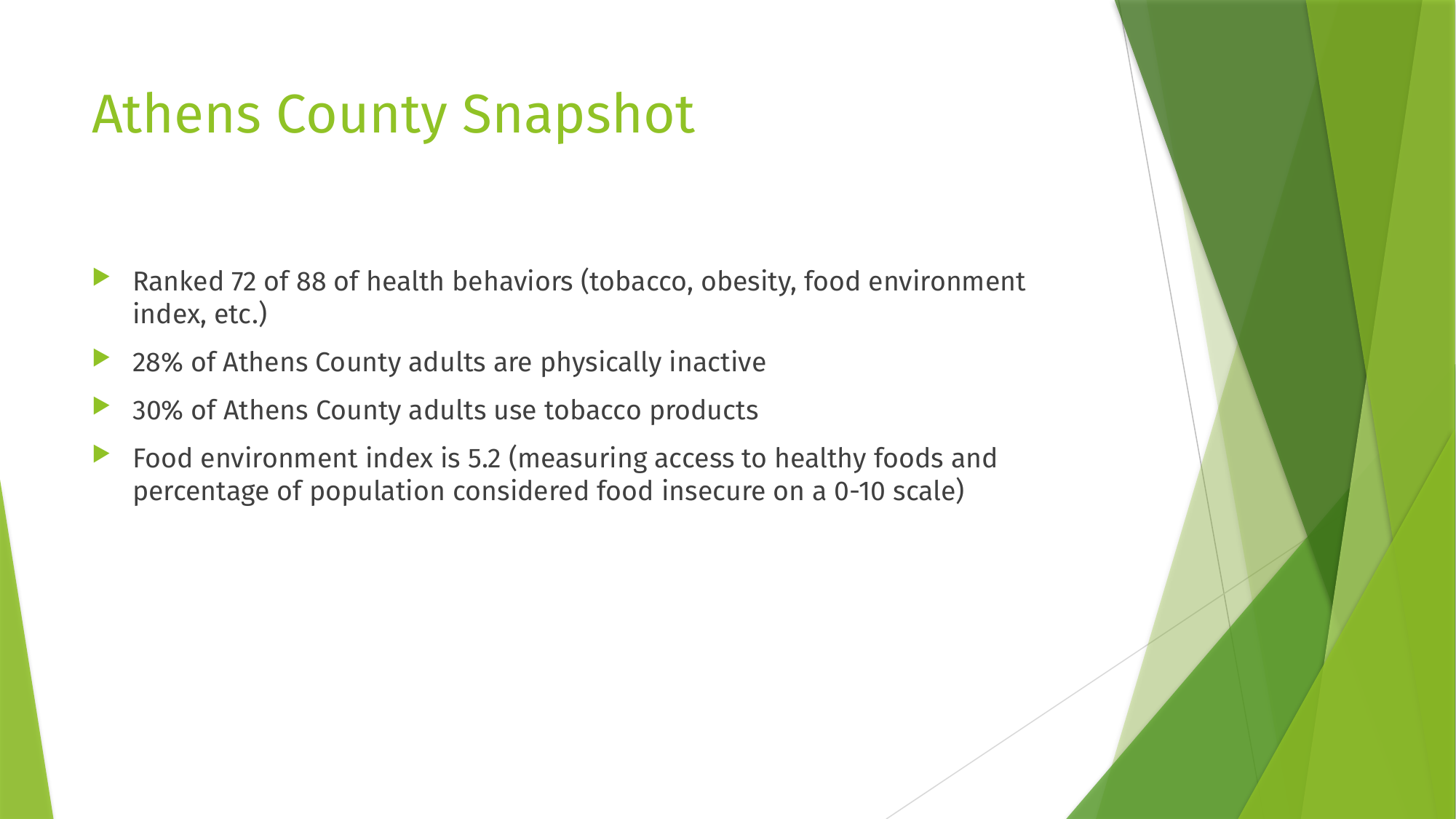

# Athens County Snapshot
Ranked 72 of 88 of health behaviors (tobacco, obesity, food environment index, etc.)
28% of Athens County adults are physically inactive
30% of Athens County adults use tobacco products
Food environment index is 5.2 (measuring access to healthy foods and percentage of population considered food insecure on a 0-10 scale)